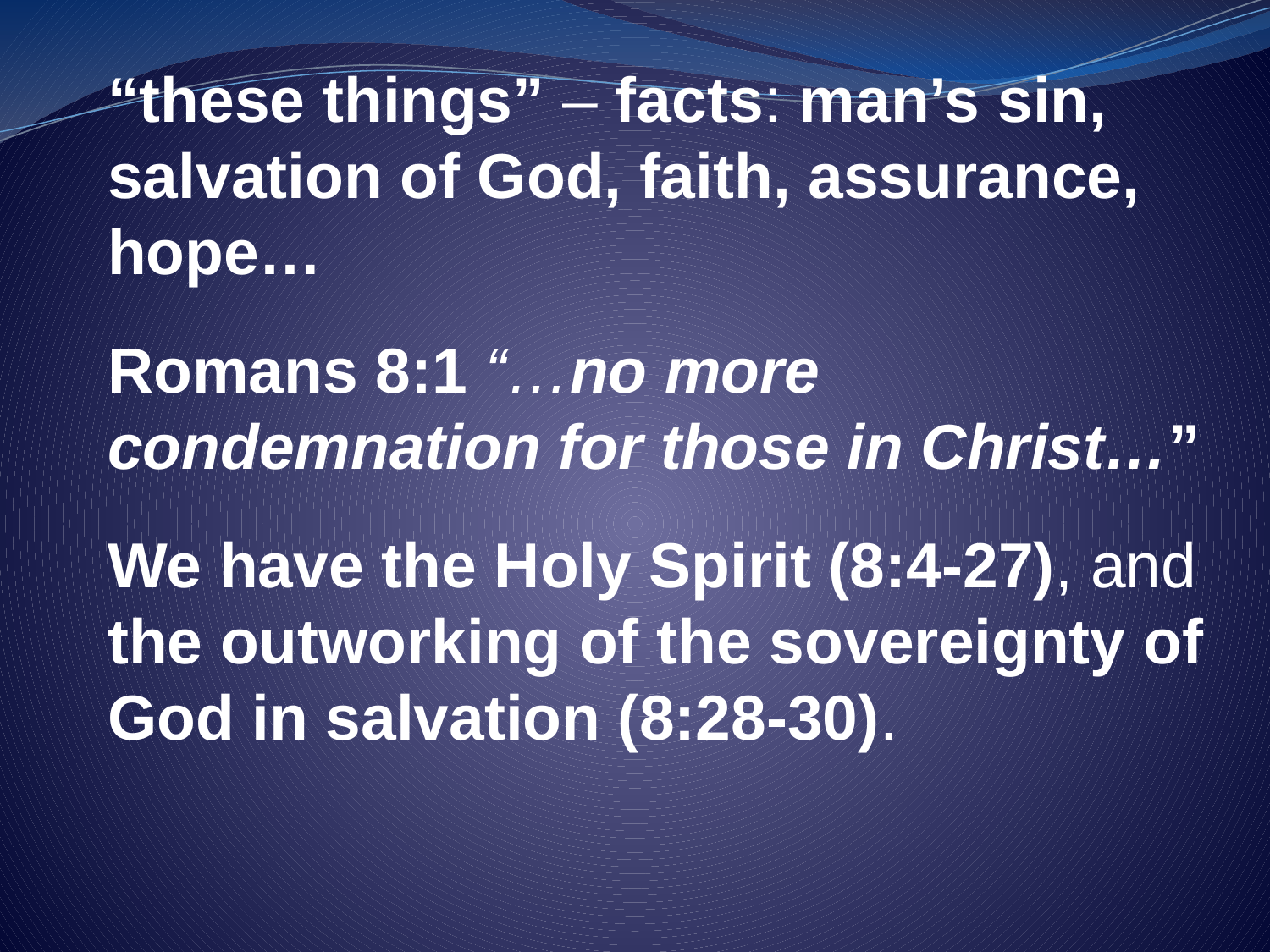

“these things” – facts: man’s sin, salvation of God, faith, assurance, hope…

Romans 8:1 “…no more condemnation for those in Christ…”

We have the Holy Spirit (8:4-27), and the outworking of the sovereignty of God in salvation (8:28-30).